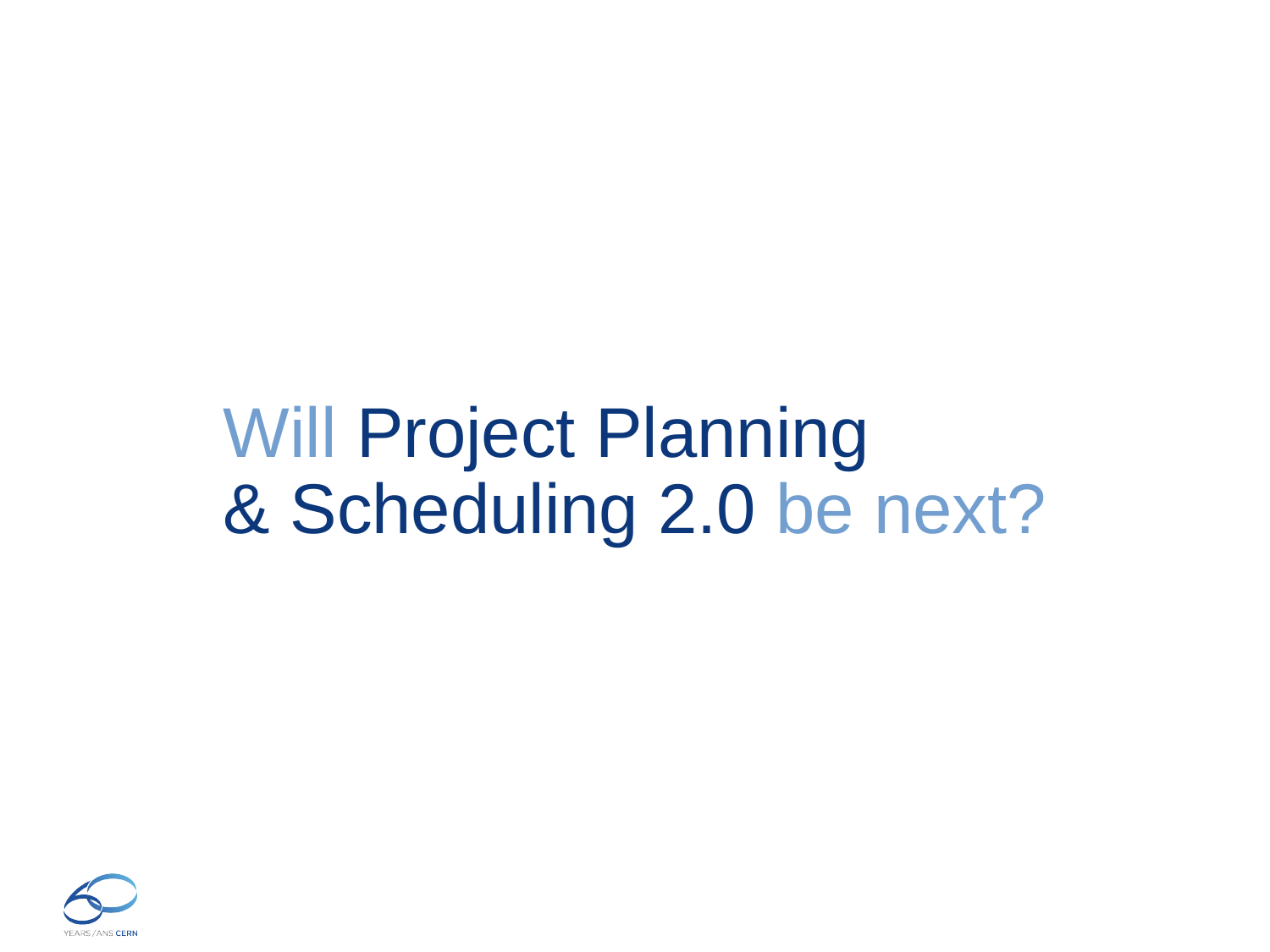

Will Project Planning
& Scheduling 2.0 be next?